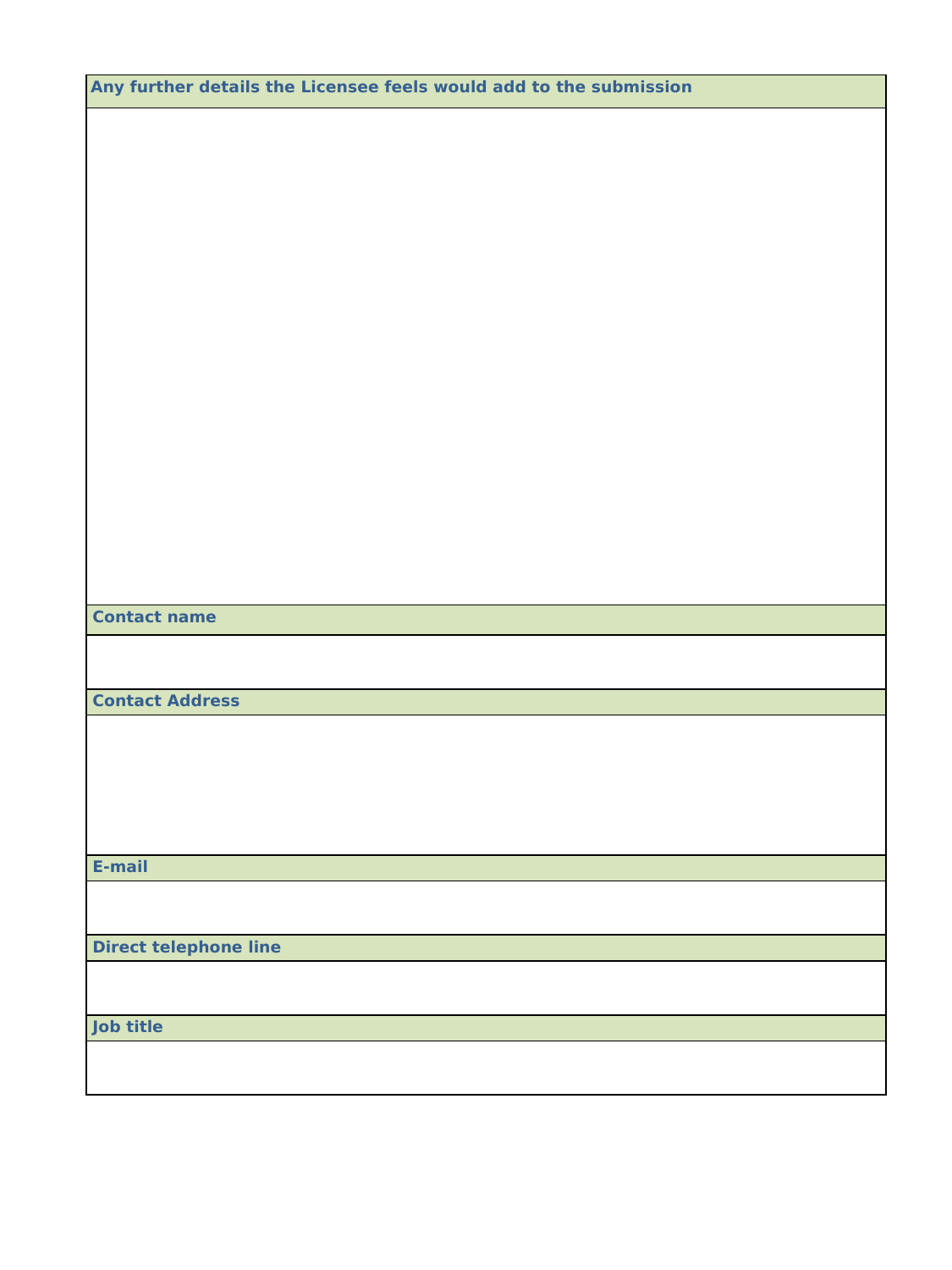

| Any further details the Licensee feels would add to the submission |
| --- |
|  |
| Contact name |
| --- |
|  |
| Contact Address |
|  |
| E-mail |
|  |
| Direct telephone line |
|  |
| Job title |
|  |
11